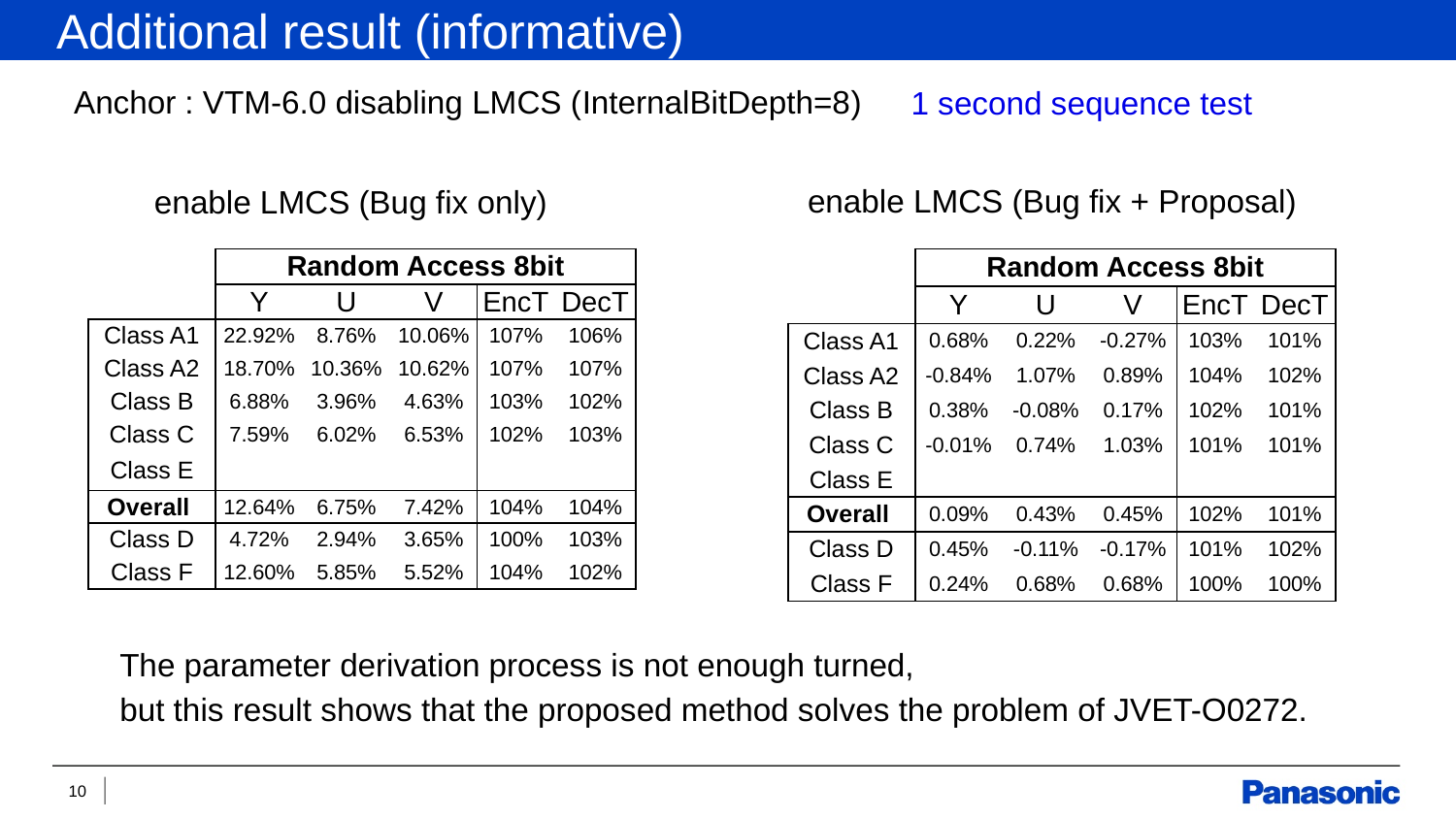

Additional result (informative)
Anchor : VTM-6.0 disabling LMCS (InternalBitDepth=8)
1 second sequence test
enable LMCS (Bug fix + Proposal)
enable LMCS (Bug fix only)
|  | Random Access 8bit |  |  |  |  |
| --- | --- | --- | --- | --- | --- |
|  | Y | U | V | EncT | DecT |
| Class A1 | 22.92% | 8.76% | 10.06% | 107% | 106% |
| Class A2 | 18.70% | 10.36% | 10.62% | 107% | 107% |
| Class B | 6.88% | 3.96% | 4.63% | 103% | 102% |
| Class C | 7.59% | 6.02% | 6.53% | 102% | 103% |
| Class E |  |  |  |  |  |
| Overall | 12.64% | 6.75% | 7.42% | 104% | 104% |
| Class D | 4.72% | 2.94% | 3.65% | 100% | 103% |
| Class F | 12.60% | 5.85% | 5.52% | 104% | 102% |
|  | Random Access 8bit |  |  |  |  |
| --- | --- | --- | --- | --- | --- |
|  | Y | U | V | EncT | DecT |
| Class A1 | 0.68% | 0.22% | -0.27% | 103% | 101% |
| Class A2 | -0.84% | 1.07% | 0.89% | 104% | 102% |
| Class B | 0.38% | -0.08% | 0.17% | 102% | 101% |
| Class C | -0.01% | 0.74% | 1.03% | 101% | 101% |
| Class E |  |  |  |  |  |
| Overall | 0.09% | 0.43% | 0.45% | 102% | 101% |
| Class D | 0.45% | -0.11% | -0.17% | 101% | 102% |
| Class F | 0.24% | 0.68% | 0.68% | 100% | 100% |
The parameter derivation process is not enough turned,
but this result shows that the proposed method solves the problem of JVET-O0272.